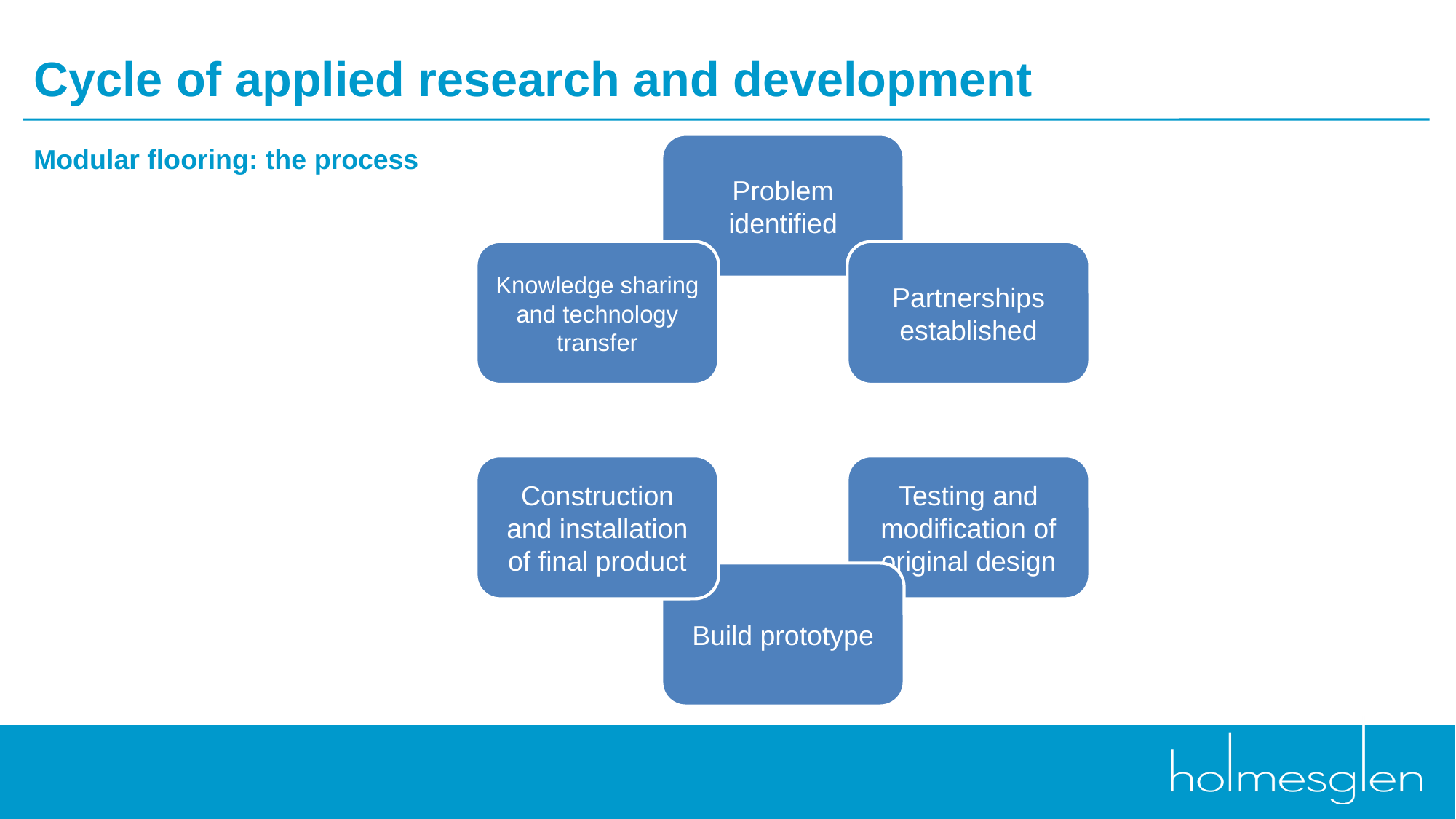

# Cycle of applied research and development
Problem identified
Partnerships established
Testing and modification of original design
Build prototype
Construction and installation of final product
Knowledge sharing and technology transfer
Modular flooring: the process